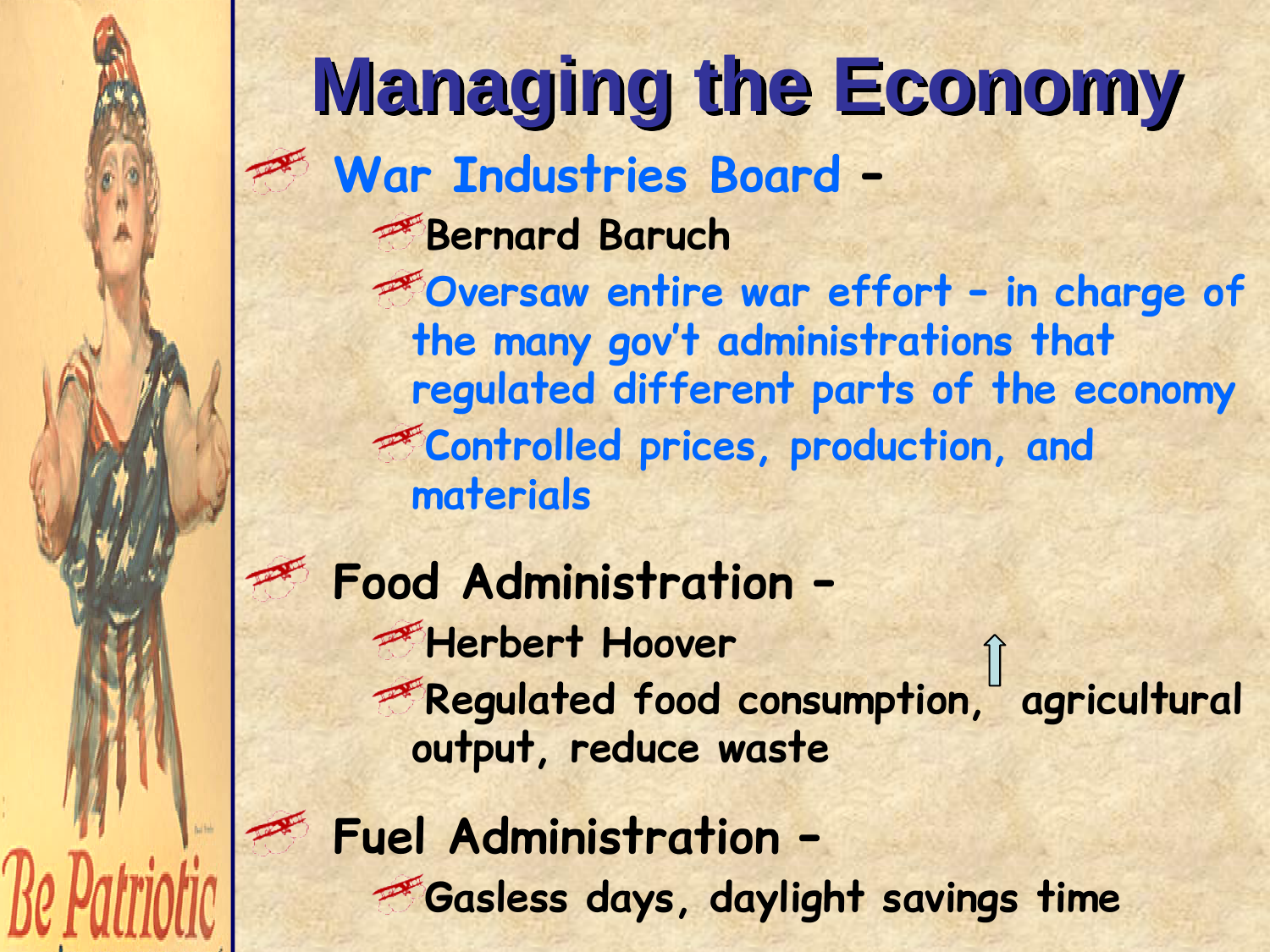

# Managing the Economy
War Industries Board –
Bernard Baruch
Oversaw entire war effort – in charge of the many gov’t administrations that regulated different parts of the economy
Controlled prices, production, and materials

Food Administration –
Herbert Hoover
Regulated food consumption,  agricultural output, reduce waste

Fuel Administration –
Gasless days, daylight savings time